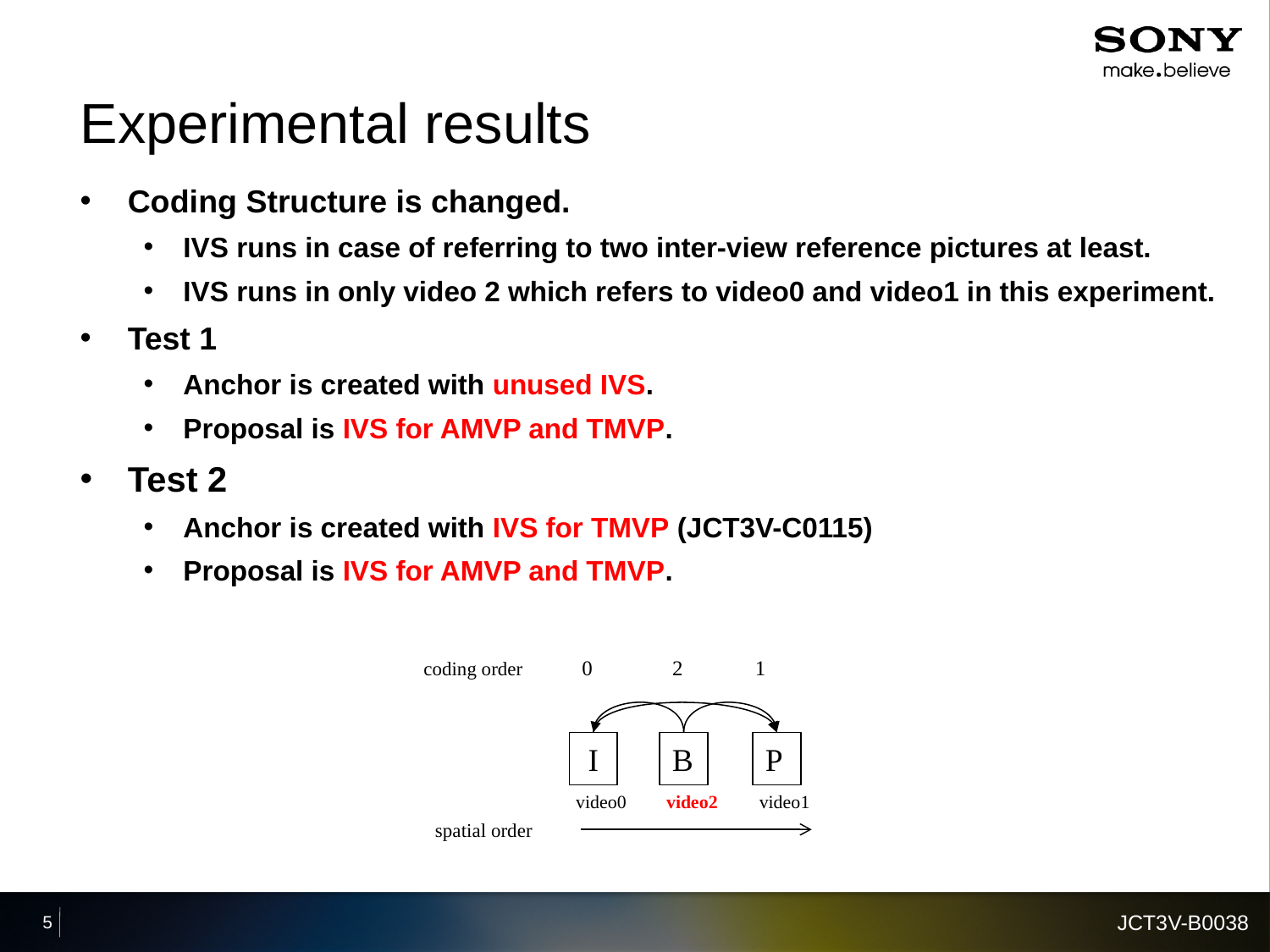

# Experimental results
Coding Structure is changed.
IVS runs in case of referring to two inter-view reference pictures at least.
IVS runs in only video 2 which refers to video0 and video1 in this experiment.
Test 1
Anchor is created with unused IVS.
Proposal is IVS for AMVP and TMVP.
Test 2
Anchor is created with IVS for TMVP (JCT3V-C0115)
Proposal is IVS for AMVP and TMVP.

0
2
1
coding order
I
B
P
video1
video2
video0
spatial order
JCT3V-B0038
5